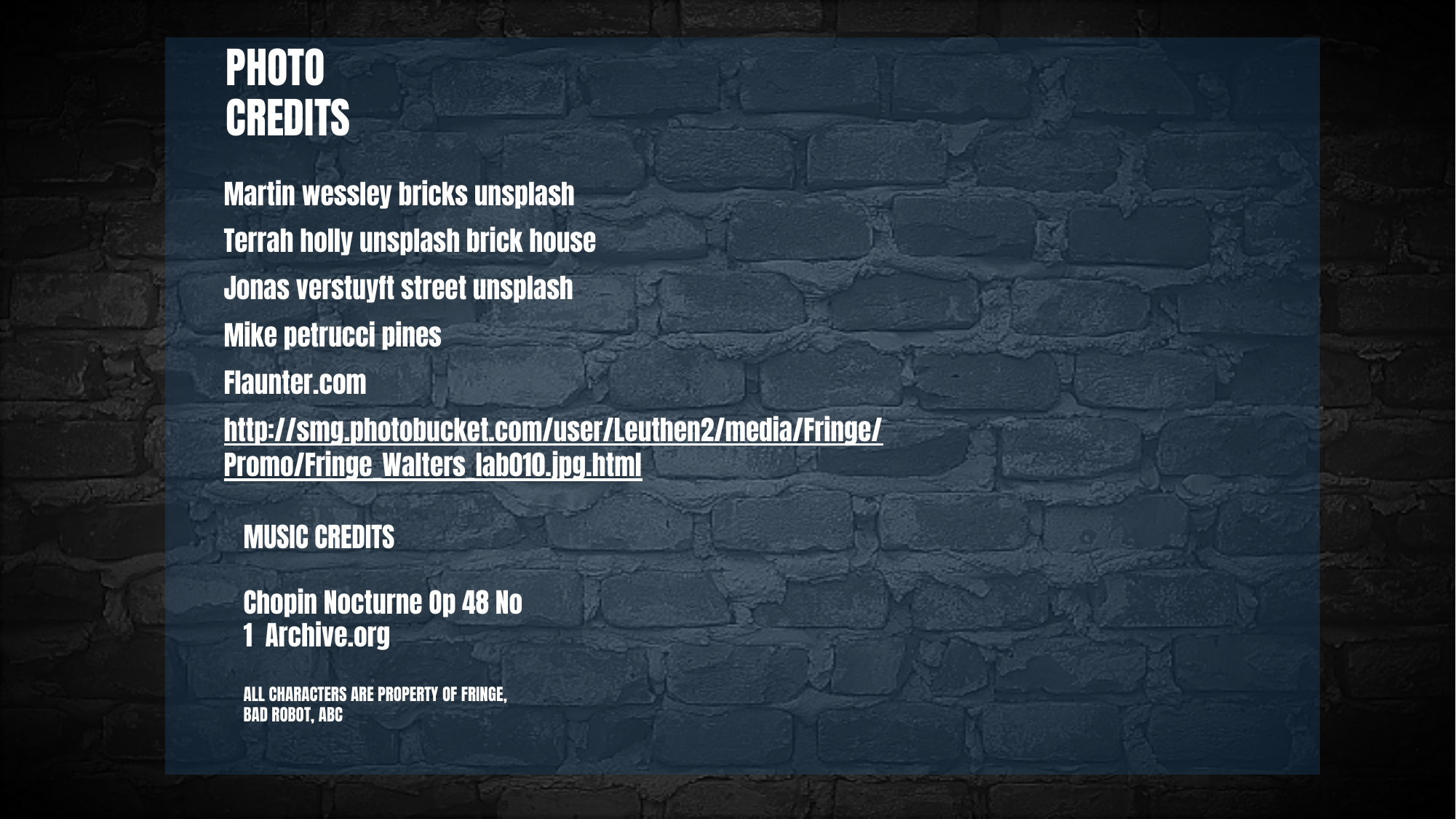

PHOTO CREDITS
Martin wessley bricks unsplash
Terrah holly unsplash brick house
Jonas verstuyft street unsplash
Mike petrucci pines
Flaunter.com
http://smg.photobucket.com/user/Leuthen2/media/Fringe/Promo/Fringe_Walters_lab010.jpg.html
MUSIC CREDITS

Chopin Nocturne Op 48 No 1  Archive.org

ALL CHARACTERS ARE PROPERTY OF FRINGE, BAD ROBOT, ABC